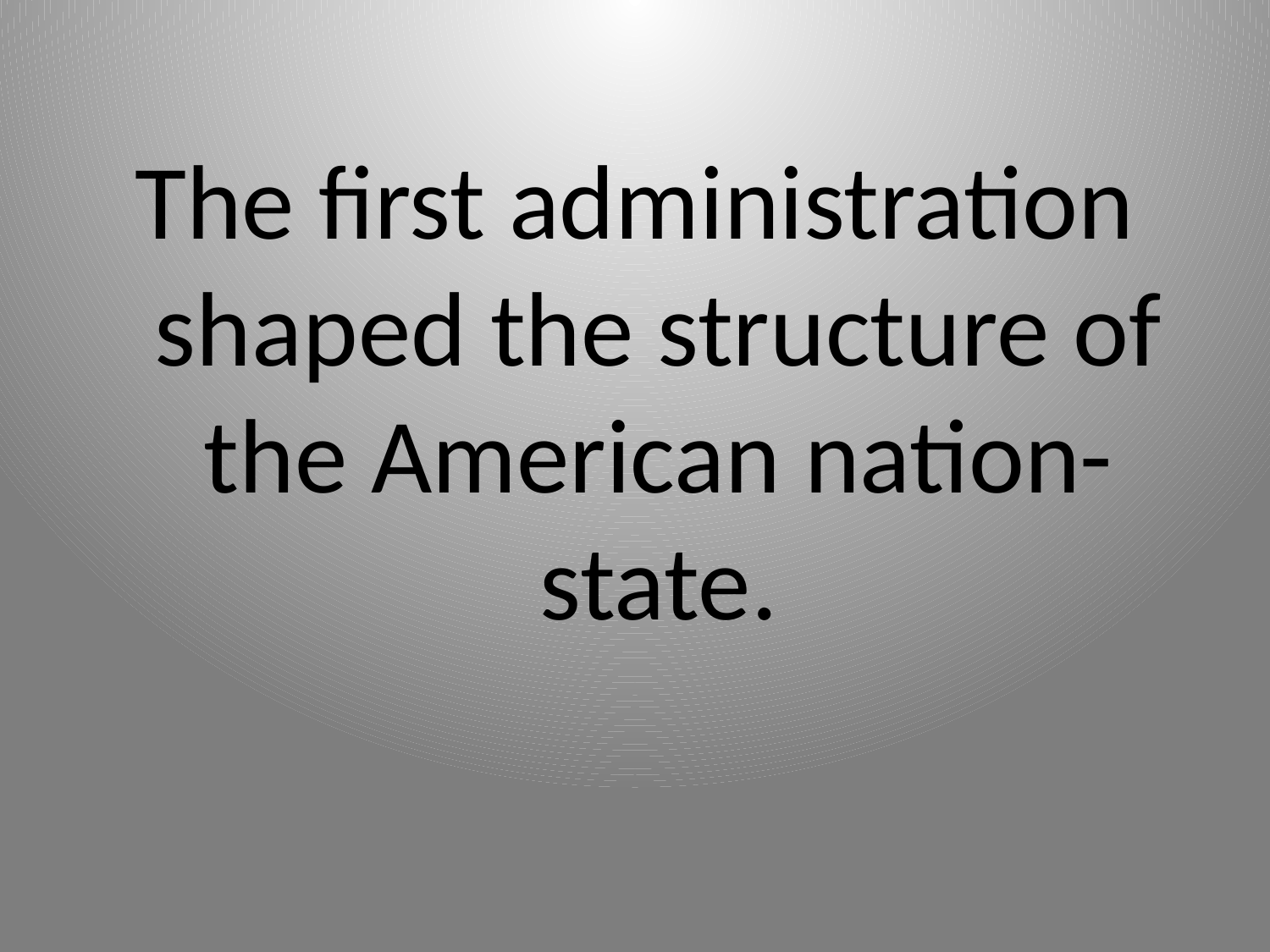

The first administration shaped the structure of the American nation-state.